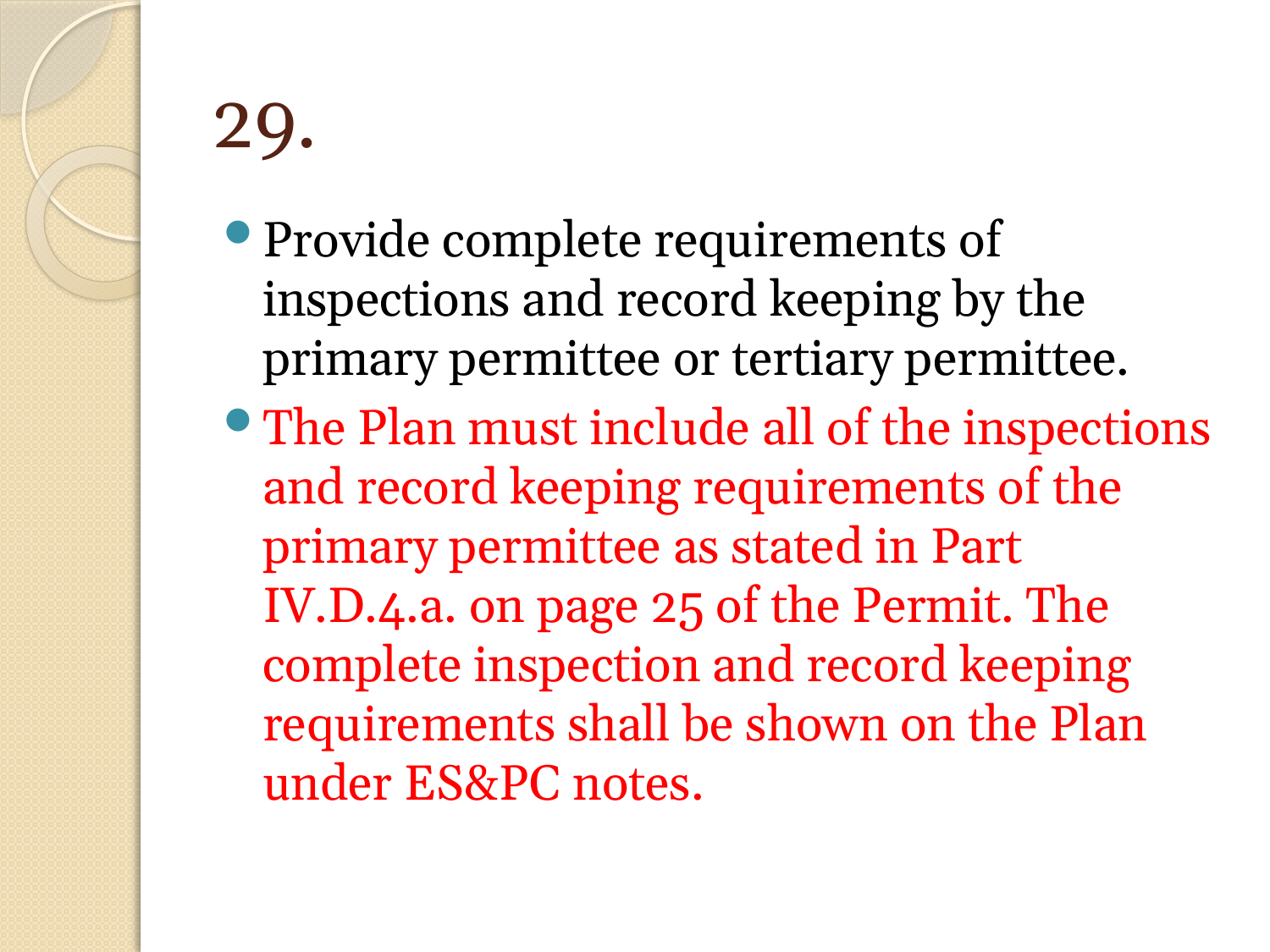

# 29.
Provide complete requirements of inspections and record keeping by the primary permittee or tertiary permittee.
The Plan must include all of the inspections and record keeping requirements of the primary permittee as stated in Part IV.D.4.a. on page 25 of the Permit. The complete inspection and record keeping requirements shall be shown on the Plan under ES&PC notes.